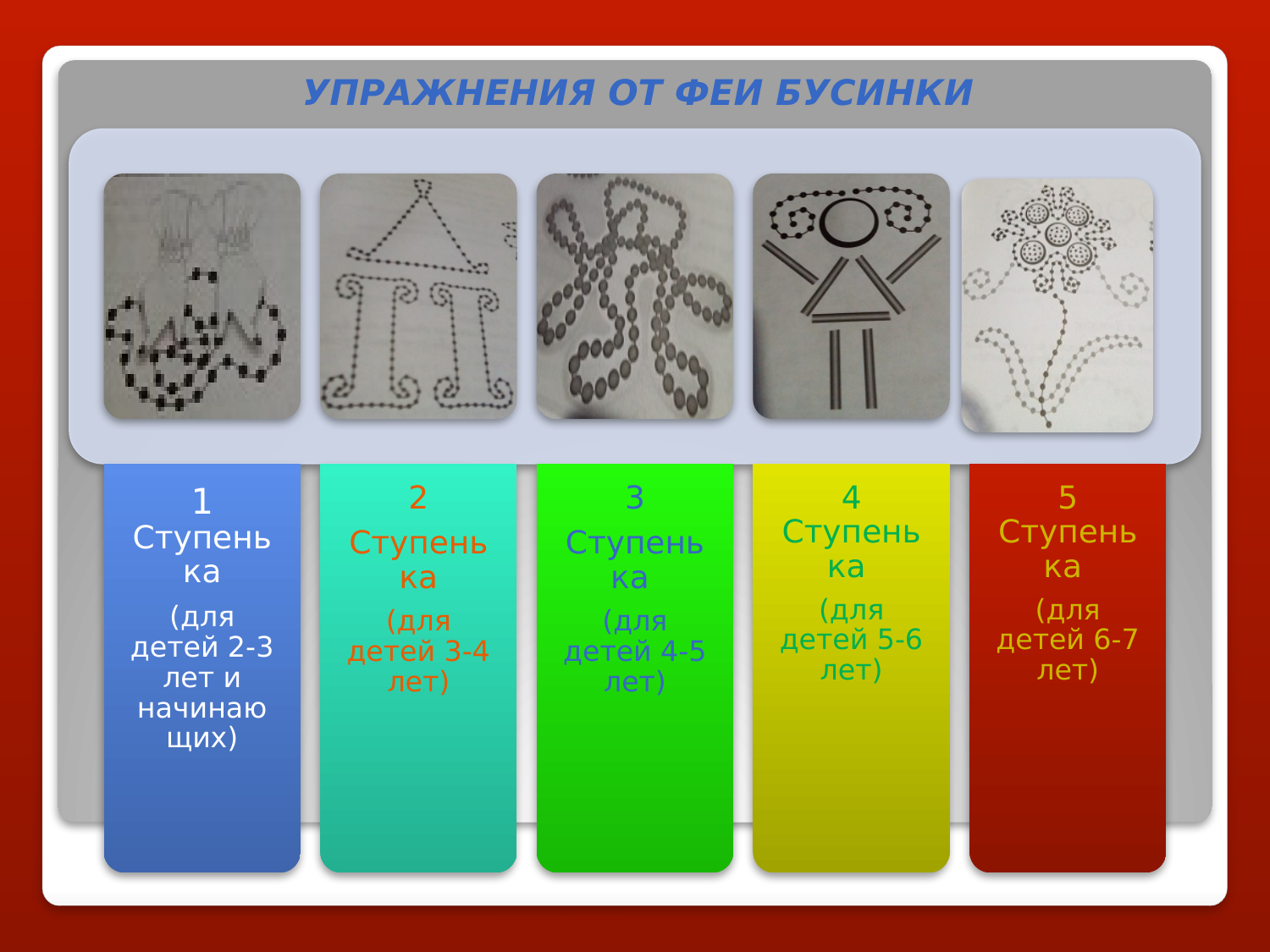

# УПРАЖНЕНИЯ ОТ ФЕИ БУСИНКИ
1 Ступенька
(для детей 2-3 лет и начинающих)
2
Ступенька
(для детей 3-4 лет)
3
Ступенька
(для детей 4-5 лет)
4 Ступенька
(для детей 5-6 лет)
5 Ступенька
(для детей 6-7 лет)